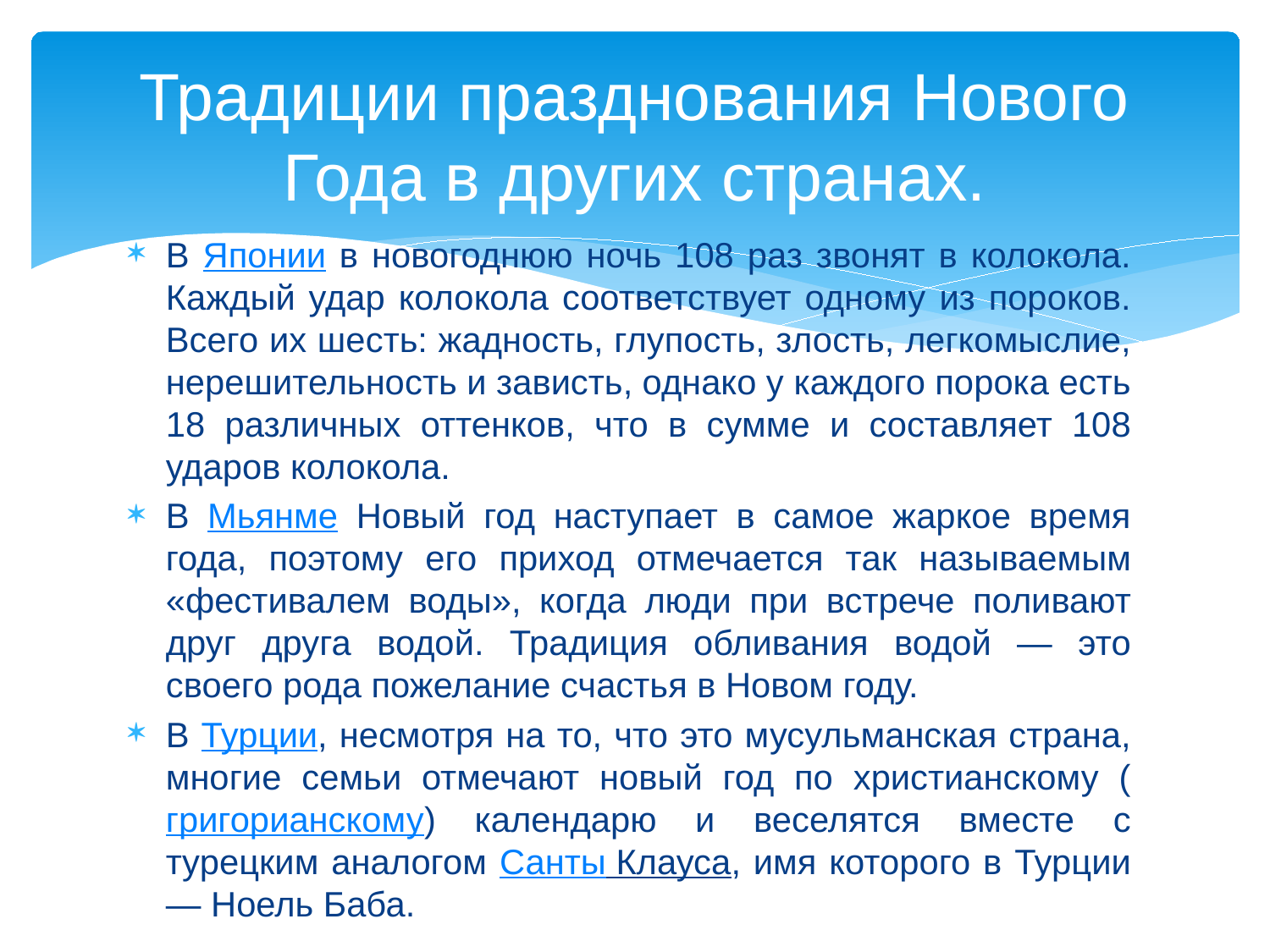

# Традиции празднования Нового Года в других странах.
В Японии в новогоднюю ночь 108 раз звонят в колокола. Каждый удар колокола соответствует одному из пороков. Всего их шесть: жадность, глупость, злость, легкомыслие, нерешительность и зависть, однако у каждого порока есть 18 различных оттенков, что в сумме и составляет 108 ударов колокола.
В Мьянме Новый год наступает в самое жаркое время года, поэтому его приход отмечается так называемым «фестивалем воды», когда люди при встрече поливают друг друга водой. Традиция обливания водой — это своего рода пожелание счастья в Новом году.
В Турции, несмотря на то, что это мусульманская страна, многие семьи отмечают новый год по христианскому (григорианскому) календарю и веселятся вместе с турецким аналогом Санты Клауса, имя которого в Турции — Ноель Баба.